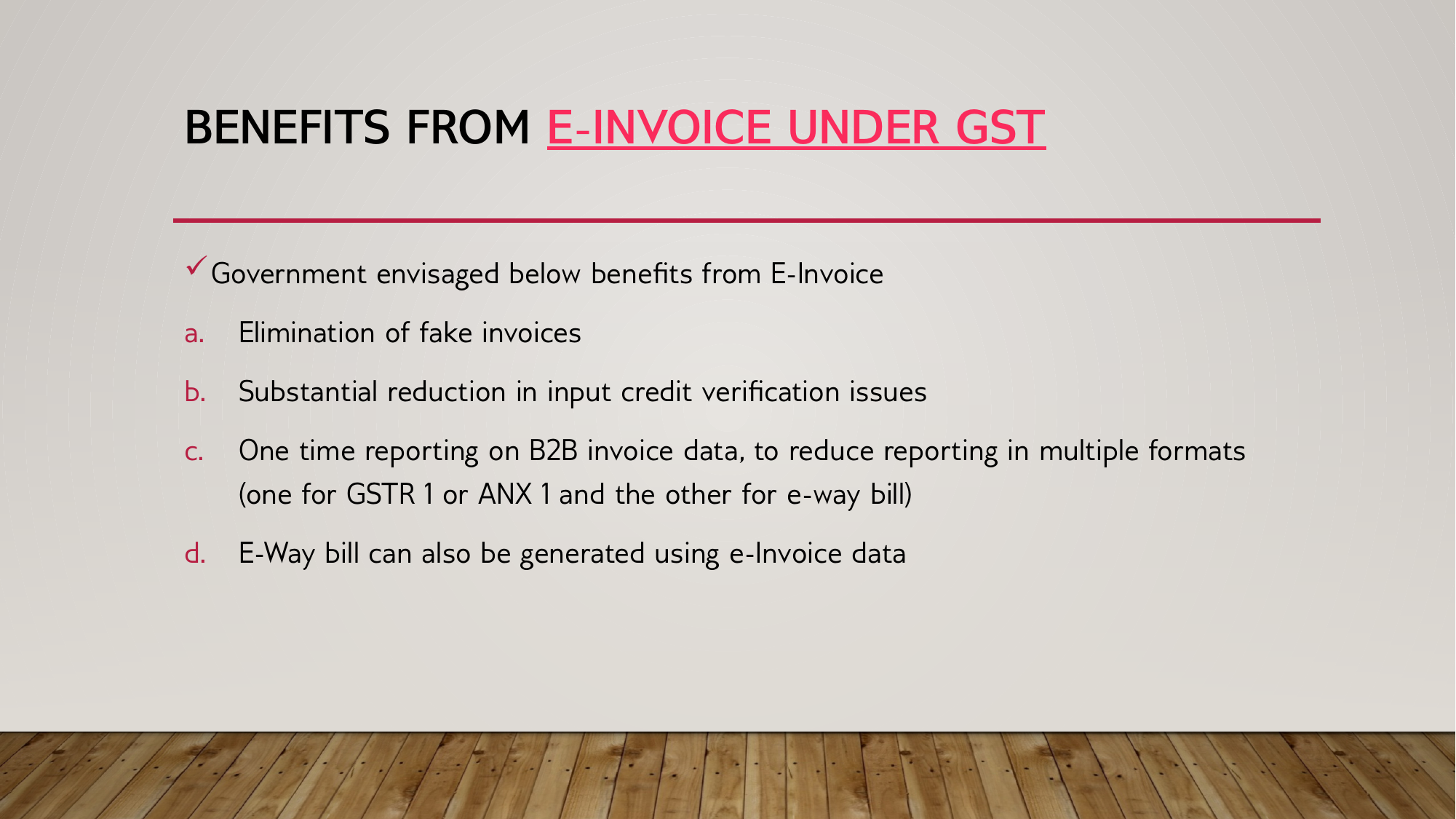

# Benefits From E-Invoice under GST
Government envisaged below benefits from E-Invoice
Elimination of fake invoices
Substantial reduction in input credit verification issues
One time reporting on B2B invoice data, to reduce reporting in multiple formats (one for GSTR 1 or ANX 1 and the other for e-way bill)
E-Way bill can also be generated using e-Invoice data